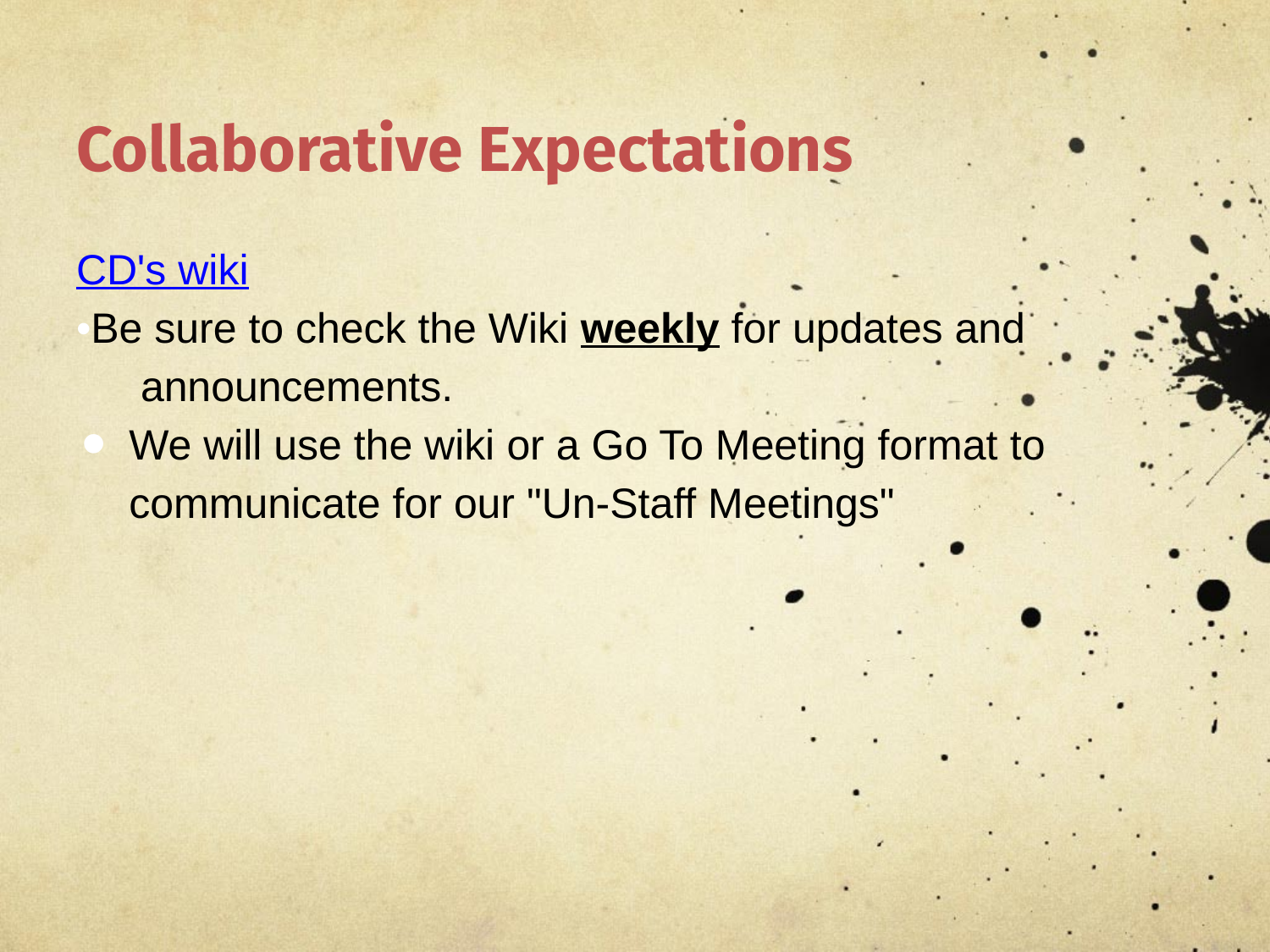

# Collaborative Expectations
CD's wiki
•Be sure to check the Wiki weekly for updates and announcements.
We will use the wiki or a Go To Meeting format to communicate for our "Un-Staff Meetings"